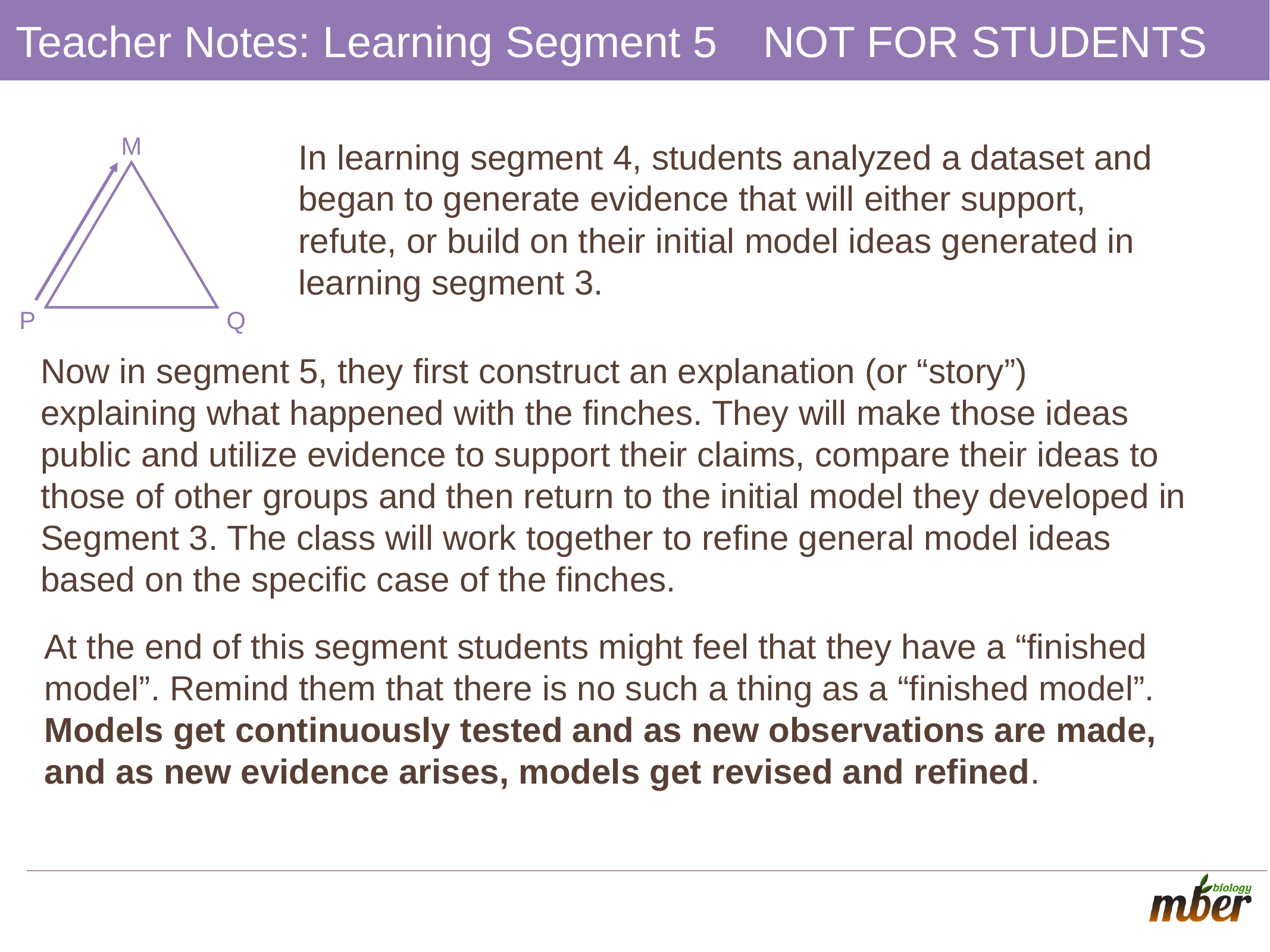

# Teacher Notes: Learning Segment 5 		NOT FOR STUDENTS
M

Q
P
In learning segment 4, students analyzed a dataset and began to generate evidence that will either support, refute, or build on their initial model ideas generated in learning segment 3.
Now in segment 5, they first construct an explanation (or “story”) explaining what happened with the finches. They will make those ideas public and utilize evidence to support their claims, compare their ideas to those of other groups and then return to the initial model they developed in Segment 3. The class will work together to refine general model ideas based on the specific case of the finches.
At the end of this segment students might feel that they have a “finished model”. Remind them that there is no such a thing as a “finished model”. Models get continuously tested and as new observations are made, and as new evidence arises, models get revised and refined.